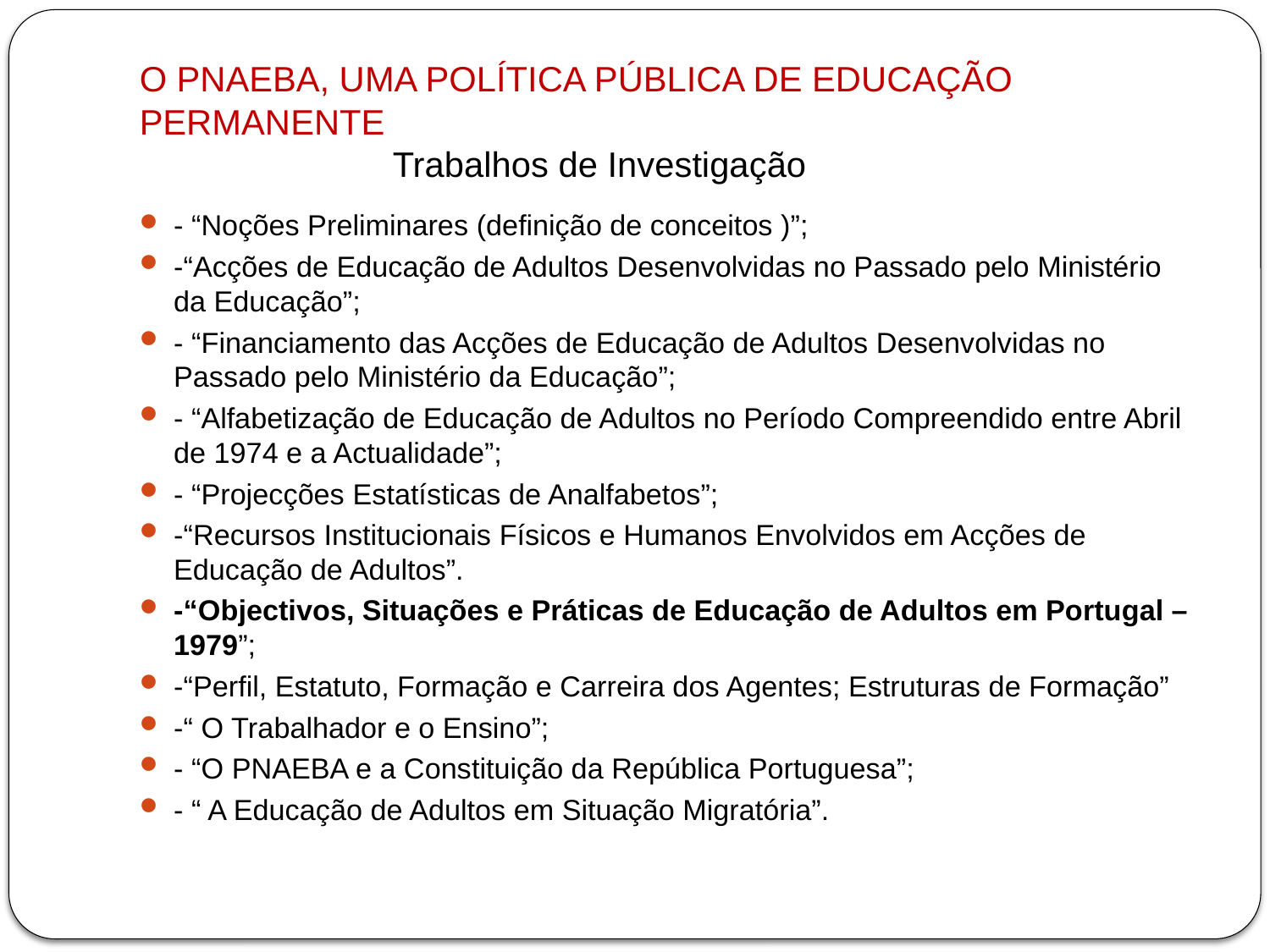

# O PNAEBA, UMA POLÍTICA PÚBLICA DE EDUCAÇÃO PERMANENTE Trabalhos de Investigação
- “Noções Preliminares (definição de conceitos )”;
-“Acções de Educação de Adultos Desenvolvidas no Passado pelo Ministério da Educação”;
- “Financiamento das Acções de Educação de Adultos Desenvolvidas no Passado pelo Ministério da Educação”;
- “Alfabetização de Educação de Adultos no Período Compreendido entre Abril de 1974 e a Actualidade”;
- “Projecções Estatísticas de Analfabetos”;
-“Recursos Institucionais Físicos e Humanos Envolvidos em Acções de Educação de Adultos”.
-“Objectivos, Situações e Práticas de Educação de Adultos em Portugal – 1979”;
-“Perfil, Estatuto, Formação e Carreira dos Agentes; Estruturas de Formação”
-“ O Trabalhador e o Ensino”;
- “O PNAEBA e a Constituição da República Portuguesa”;
- “ A Educação de Adultos em Situação Migratória”.